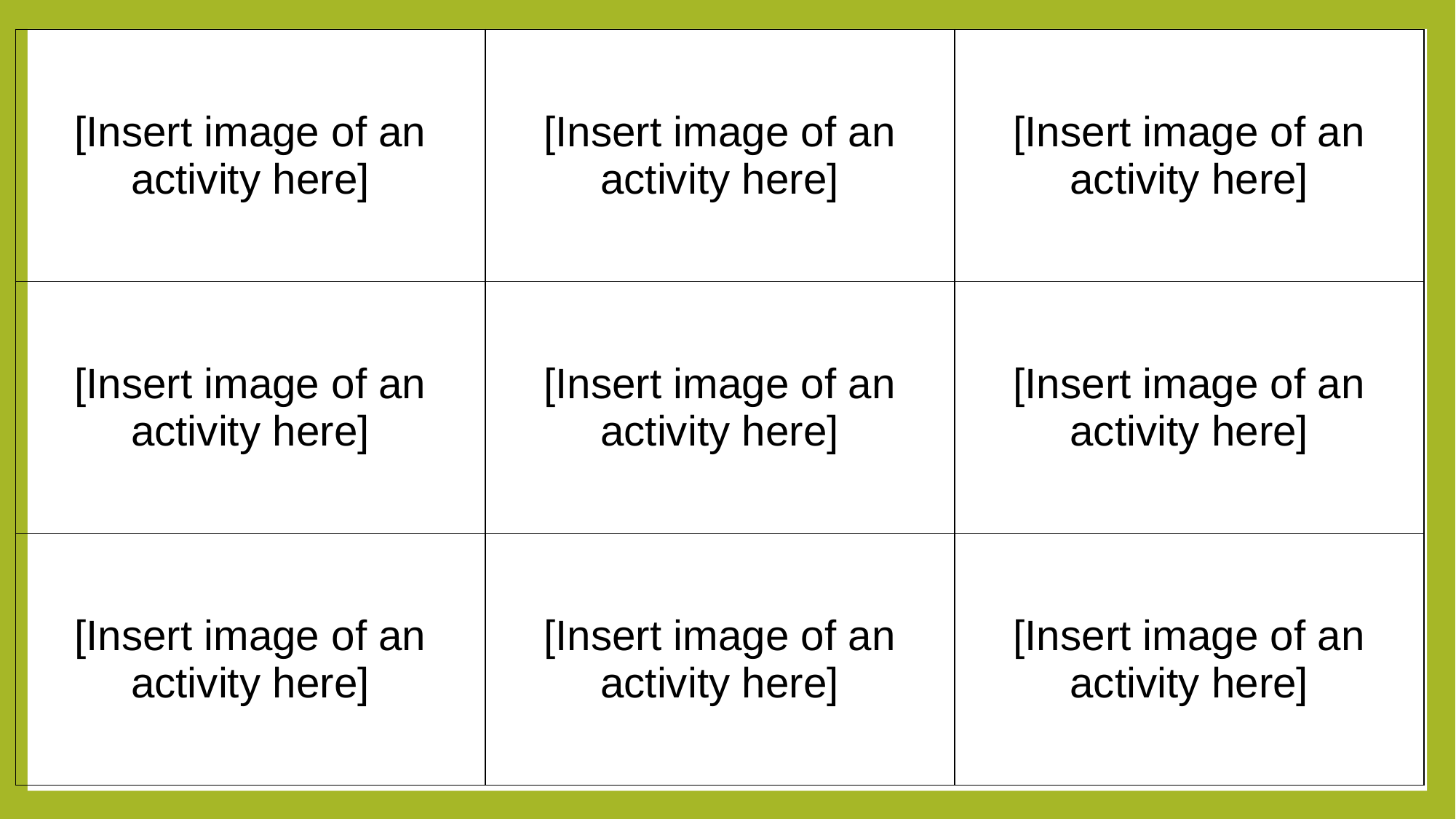

| [Insert image of an activity here] | [Insert image of an activity here] | [Insert image of an activity here] |
| --- | --- | --- |
| [Insert image of an activity here] | [Insert image of an activity here] | [Insert image of an activity here] |
| [Insert image of an activity here] | [Insert image of an activity here] | [Insert image of an activity here] |